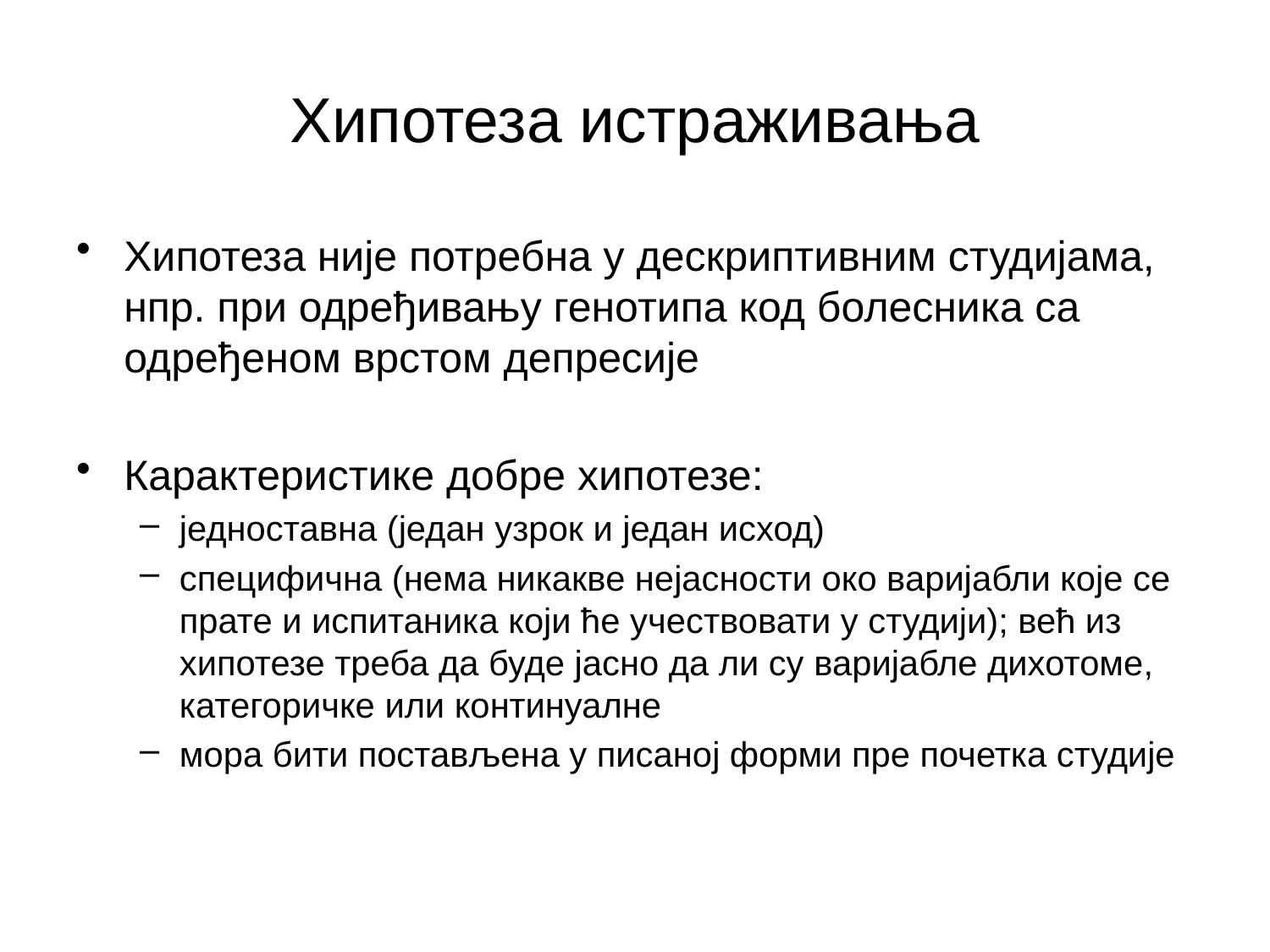

Хипотеза истраживања
Хипотеза није потребна у дескриптивним студијама, нпр. при одређивању генотипа код болесника са одређеном врстом депресије

Карактеристике добре хипотезе:
једноставна (један узрок и један исход)
специфична (нема никакве нејасности око варијабли које се прате и испитаника који ће учествовати у студији); већ из хипотезе треба да буде јасно да ли су варијабле дихотоме, категоричке или континуалне
мора бити постављена у писаној форми пре почетка студије